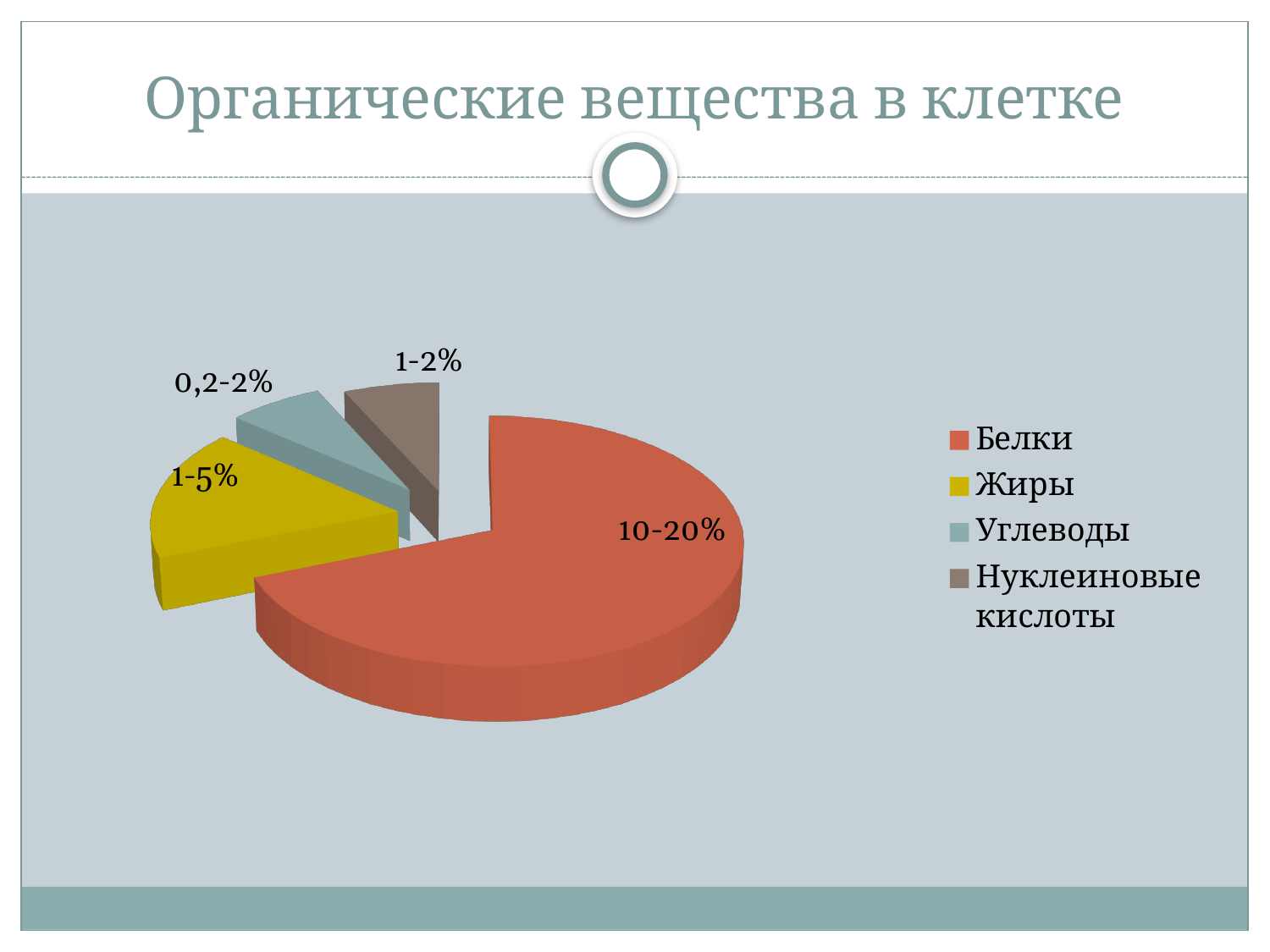

# Органические вещества в клетке

[unsupported chart]